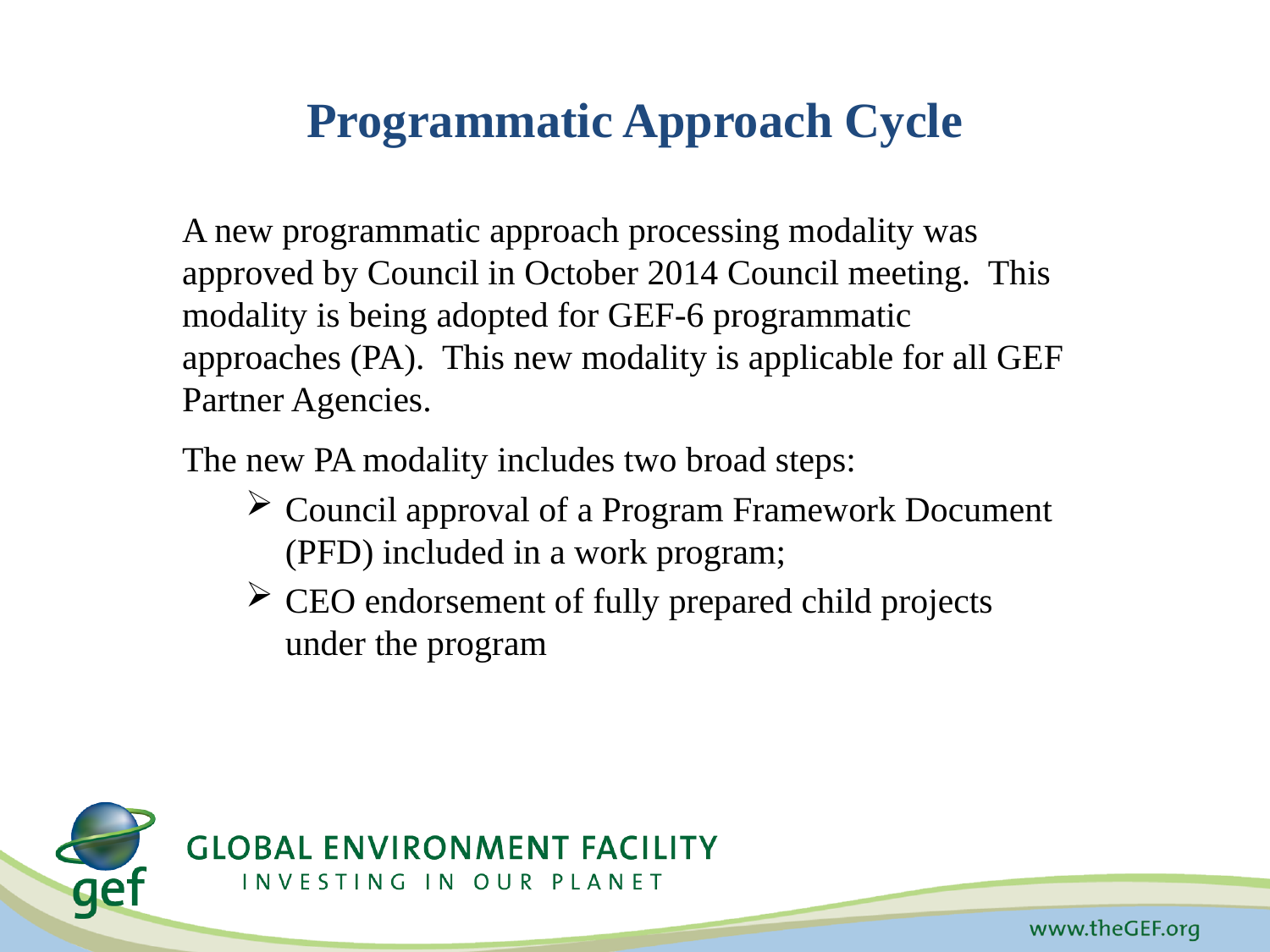

# Programmatic Approach Cycle
A new programmatic approach processing modality was approved by Council in October 2014 Council meeting.  This modality is being adopted for GEF-6 programmatic approaches (PA).  This new modality is applicable for all GEF Partner Agencies.
The new PA modality includes two broad steps:
Council approval of a Program Framework Document (PFD) included in a work program;
CEO endorsement of fully prepared child projects under the program